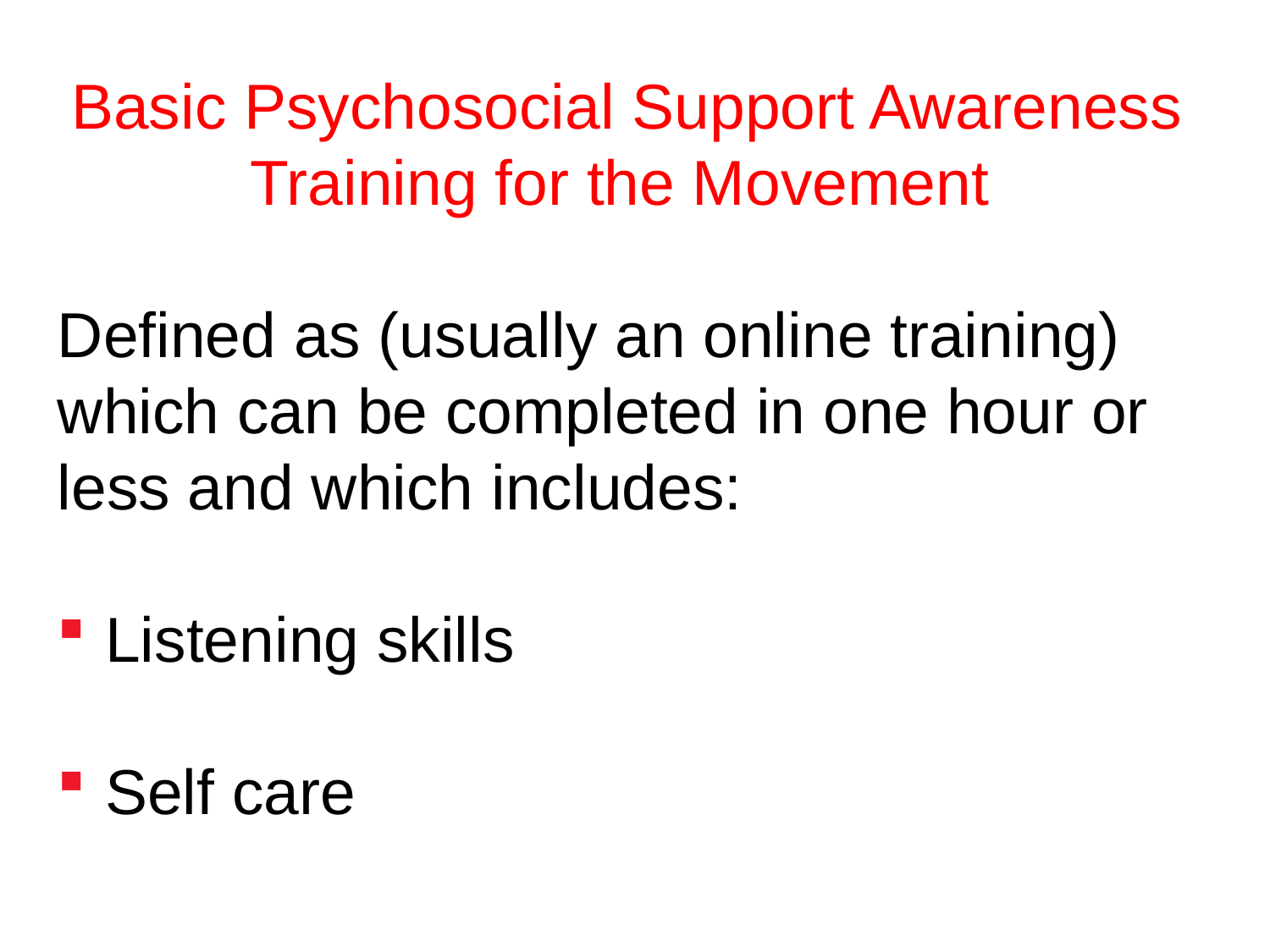

Basic Psychosocial Support Awareness Training for the Movement

Defined as (usually an online training) which can be completed in one hour or less and which includes:

Listening skills

Self care